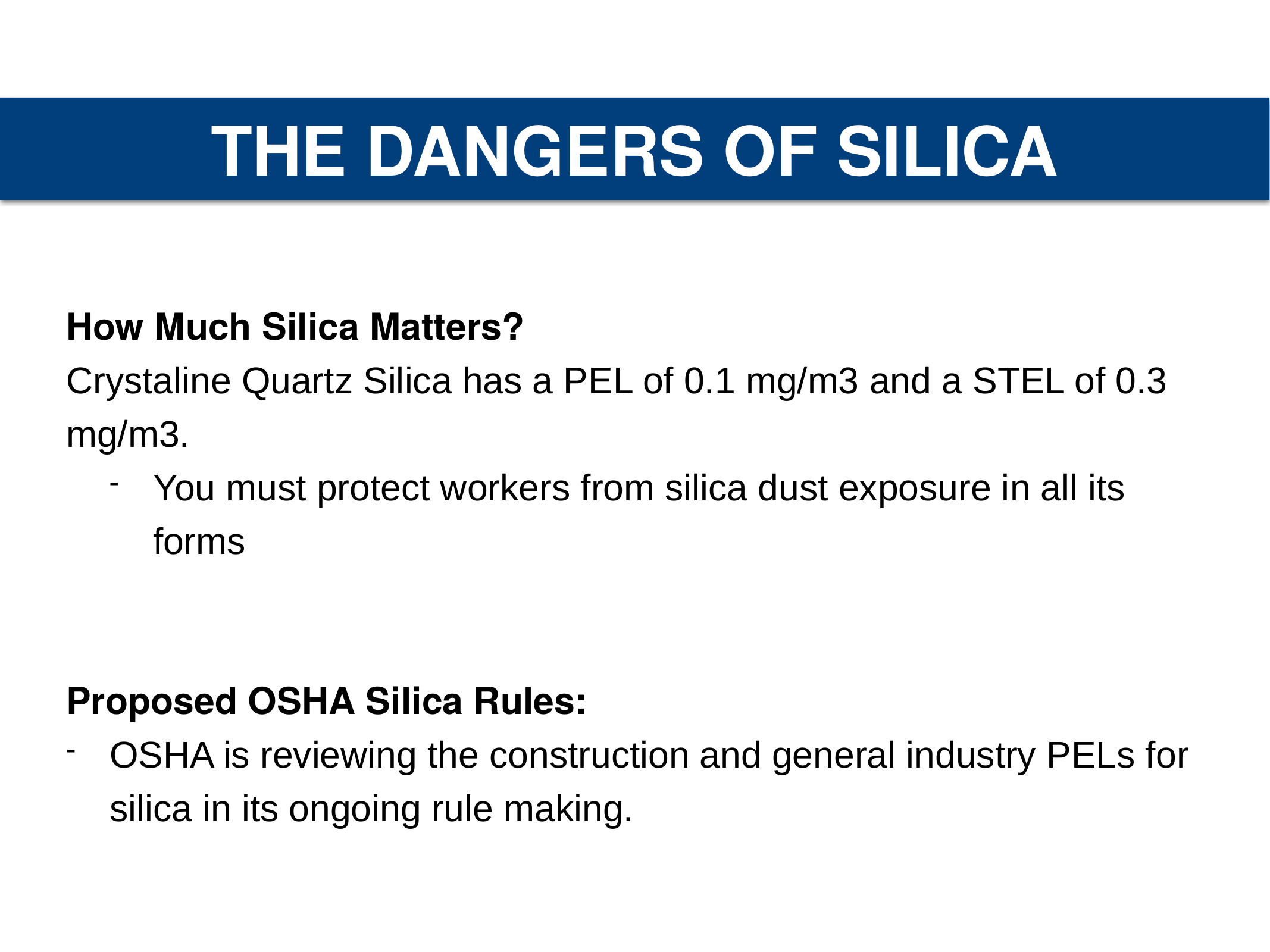

THE DANGERS OF SILICA
How Much Silica Matters?
Crystaline Quartz Silica has a PEL of 0.1 mg/m3 and a STEL of 0.3 mg/m3.
You must protect workers from silica dust exposure in all its forms

Proposed OSHA Silica Rules:
OSHA is reviewing the construction and general industry PELs for silica in its ongoing rule making.